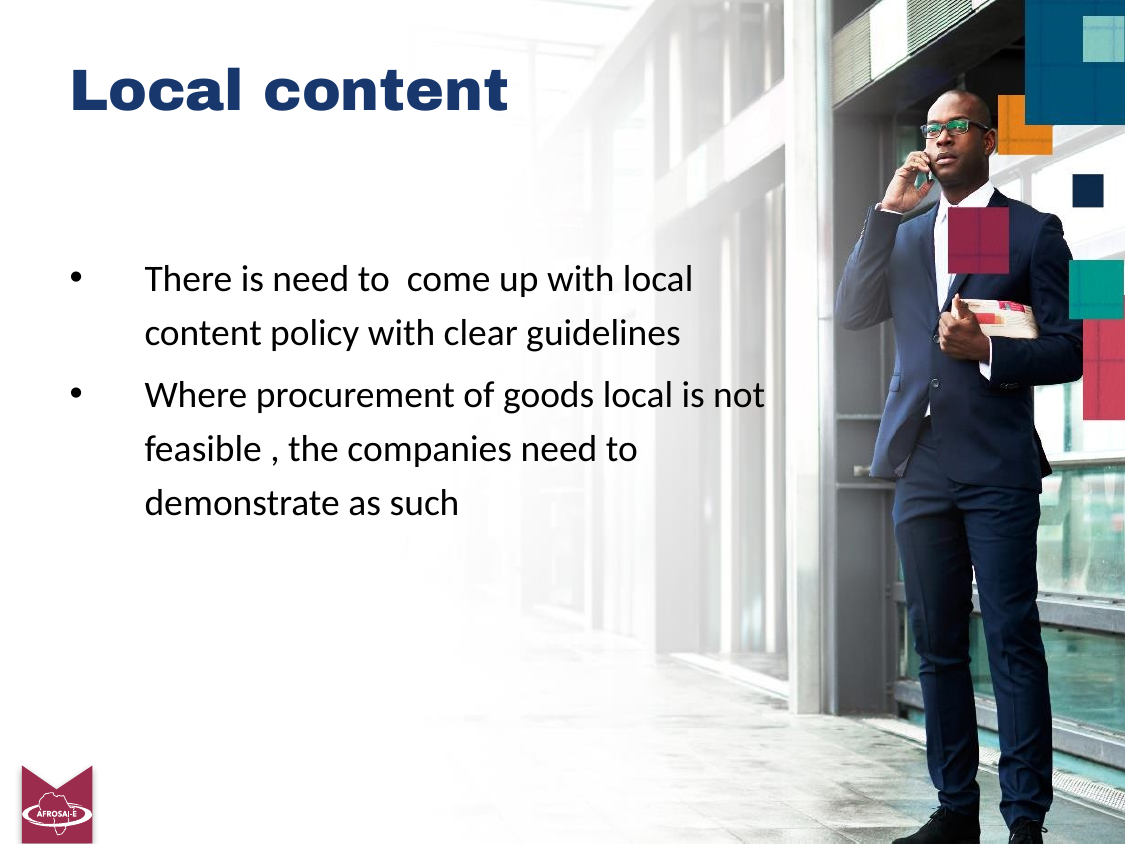

# Local content

There is need to  come up with local content policy with clear guidelines
Where procurement of goods local is not feasible , the companies need to  demonstrate as such